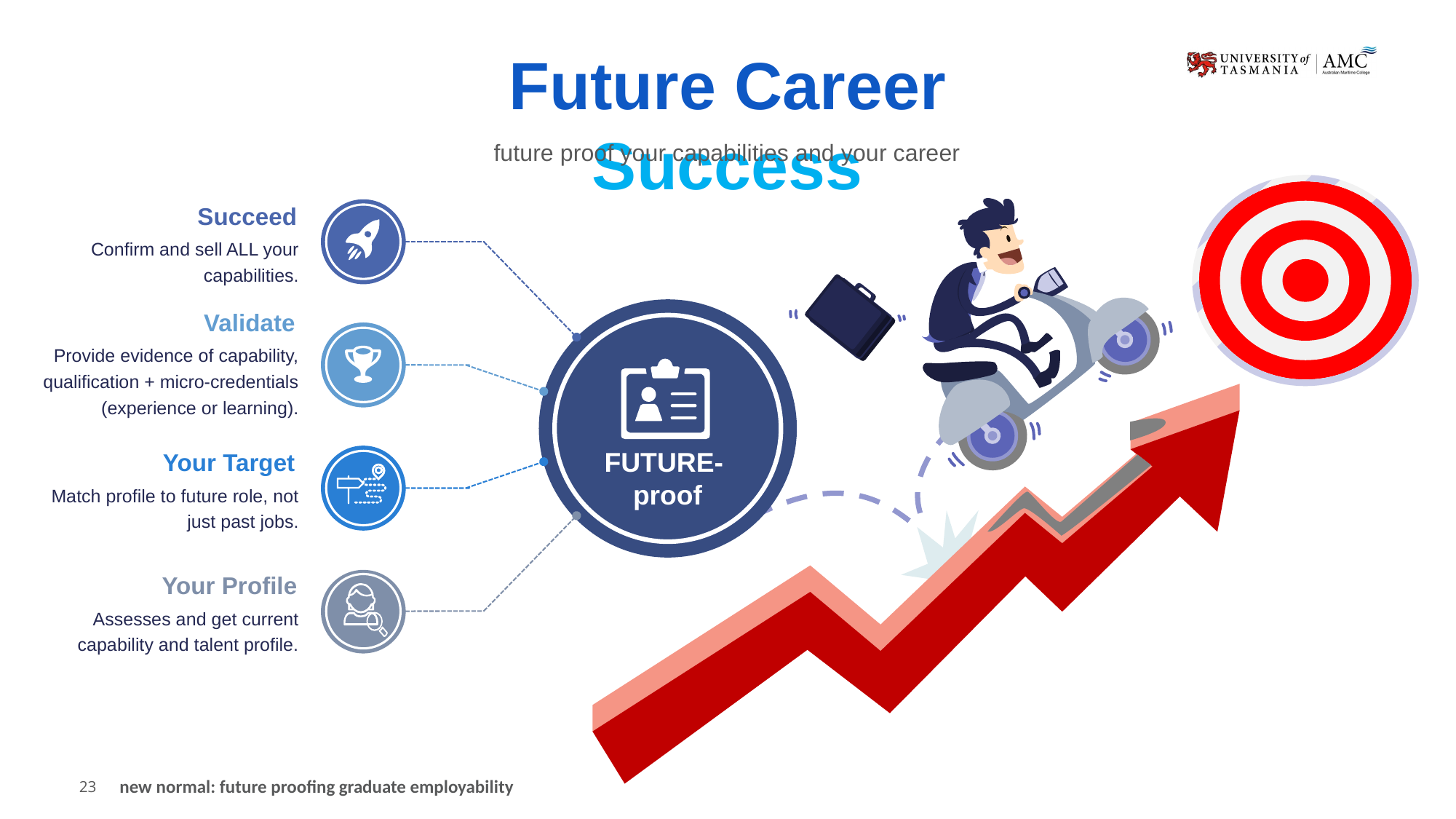

Future Career Success
future proof your capabilities and your career

Succeed
Confirm and sell ALL your capabilities.

Validate
Provide evidence of capability, qualification + micro-credentials (experience or learning).

FUTURE-
proof
Your Target
Match profile to future role, not just past jobs.

Your Profile
Assesses and get current capability and talent profile.